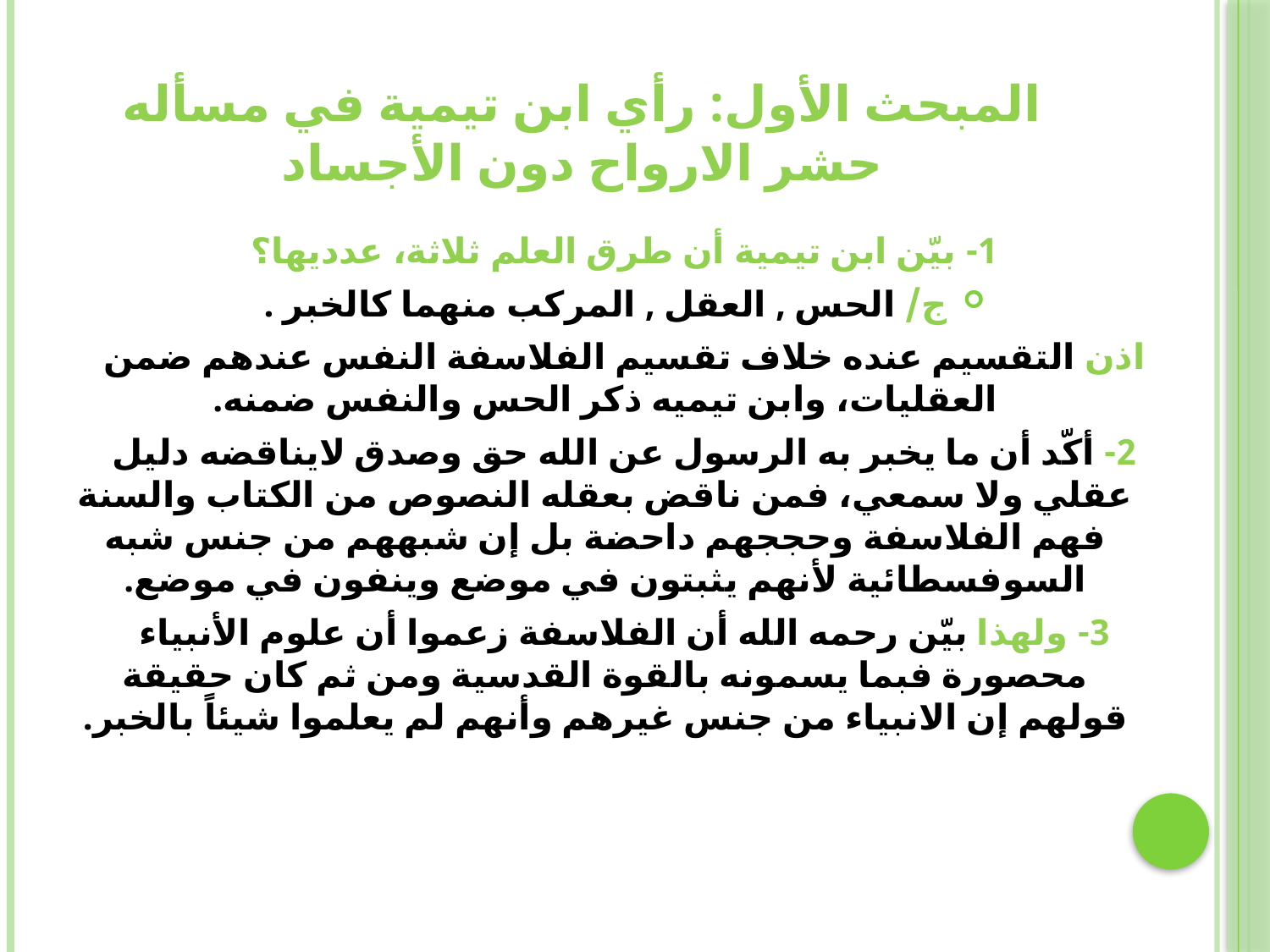

# المبحث الأول: رأي ابن تيمية في مسأله حشر الارواح دون الأجساد
1- بيّن ابن تيمية أن طرق العلم ثلاثة، عدديها؟
ج/ الحس , العقل , المركب منهما كالخبر .
اذن التقسيم عنده خلاف تقسيم الفلاسفة النفس عندهم ضمن العقليات، وابن تيميه ذكر الحس والنفس ضمنه.
2- أكّد أن ما يخبر به الرسول عن الله حق وصدق لايناقضه دليل عقلي ولا سمعي، فمن ناقض بعقله النصوص من الكتاب والسنة فهم الفلاسفة وحججهم داحضة بل إن شبههم من جنس شبه السوفسطائية لأنهم يثبتون في موضع وينفون في موضع.
3- ولهذا بيّن رحمه الله أن الفلاسفة زعموا أن علوم الأنبياء محصورة فبما يسمونه بالقوة القدسية ومن ثم كان حقيقة قولهم إن الانبياء من جنس غيرهم وأنهم لم يعلموا شيئاً بالخبر.